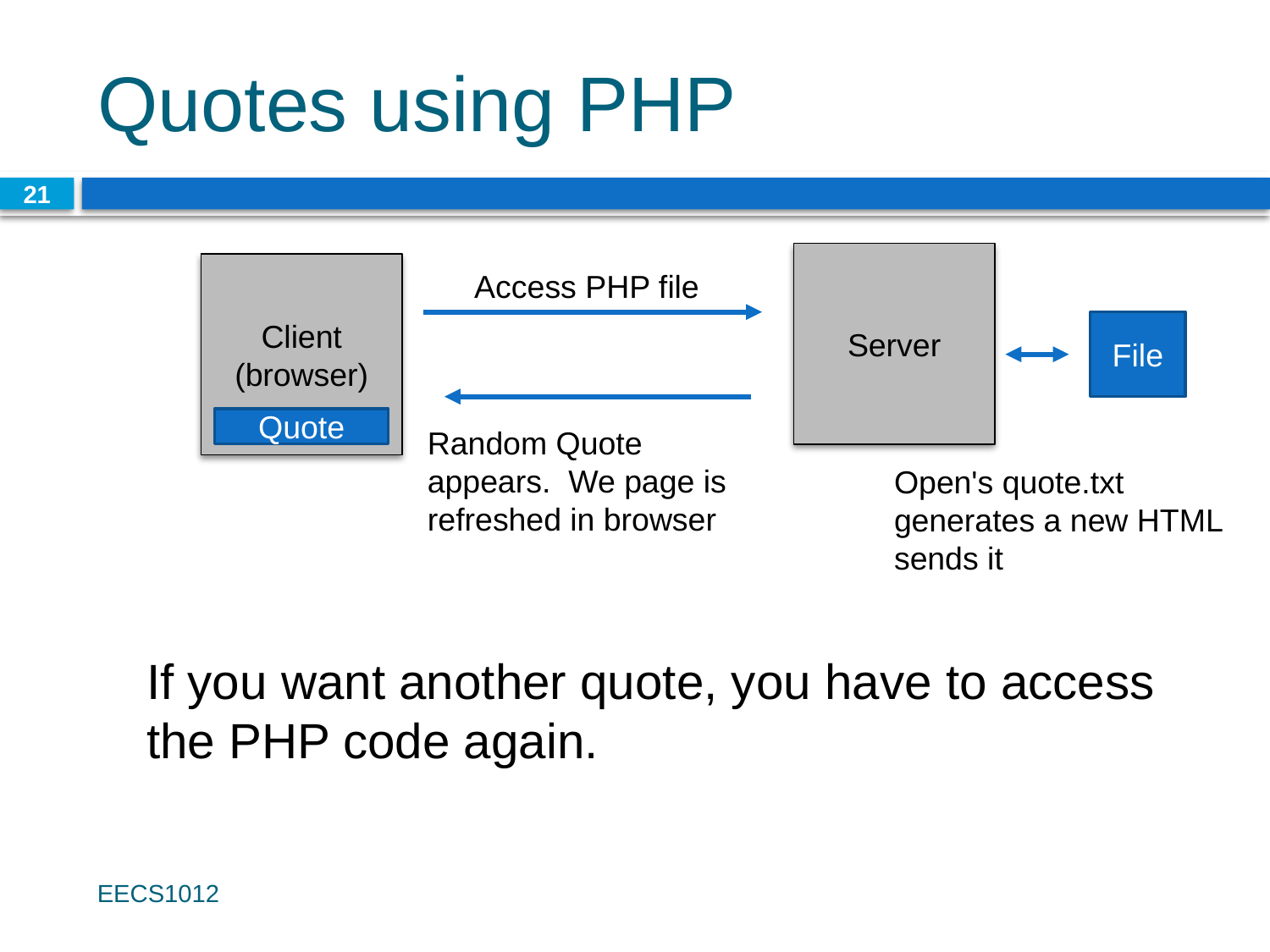

# Quotes using PHP
21
Server
Client
(browser)
Access PHP file
File
Quote
Random Quote
appears.  We page is
refreshed in browser
Open's quote.txt
generates a new HTML
sends it
If you want another quote, you have to access
the PHP code again.
EECS1012